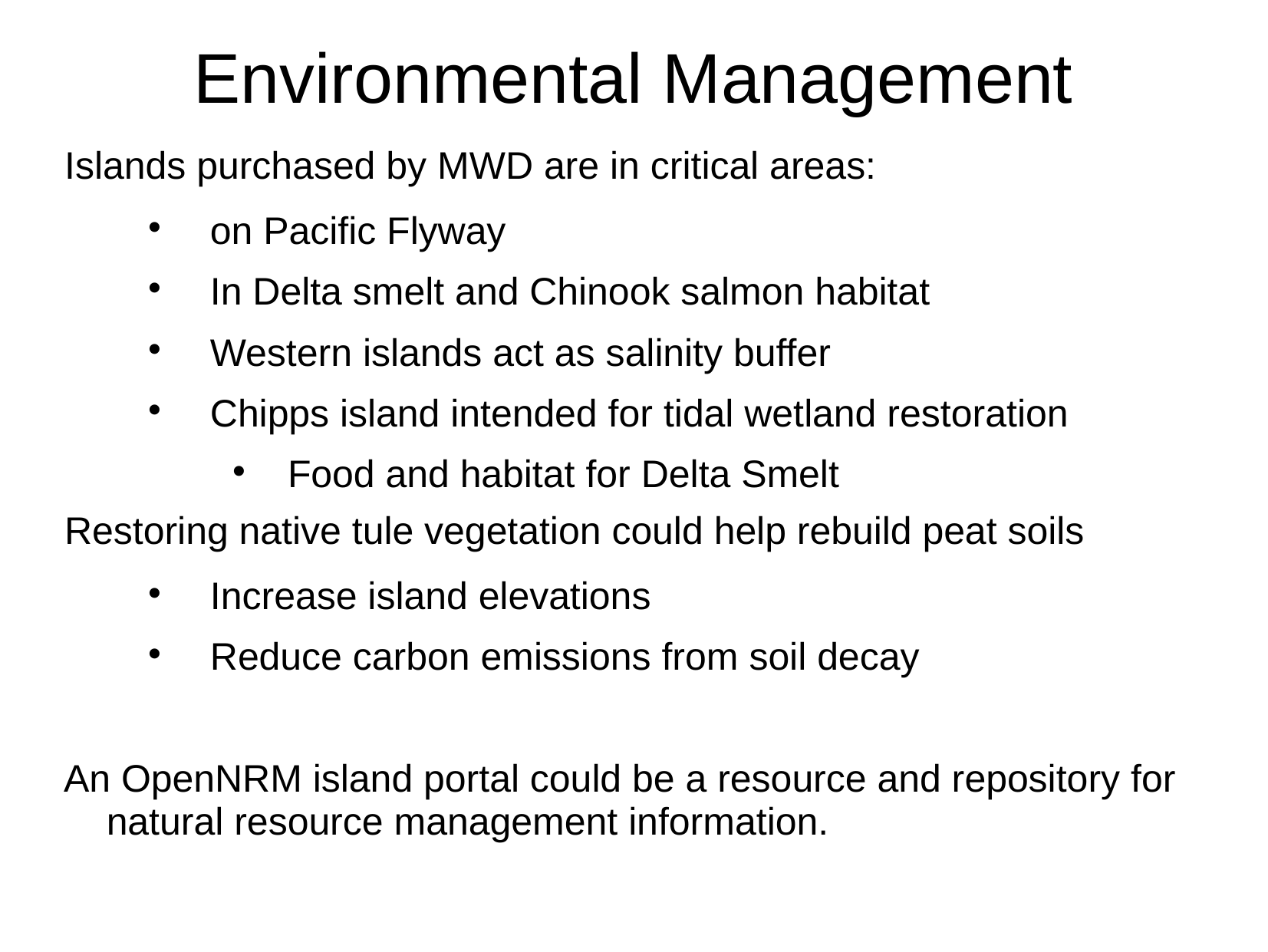

# Environmental Management
Islands purchased by MWD are in critical areas:
on Pacific Flyway
In Delta smelt and Chinook salmon habitat
Western islands act as salinity buffer
Chipps island intended for tidal wetland restoration
Food and habitat for Delta Smelt
Restoring native tule vegetation could help rebuild peat soils
Increase island elevations
Reduce carbon emissions from soil decay

An OpenNRM island portal could be a resource and repository for natural resource management information.